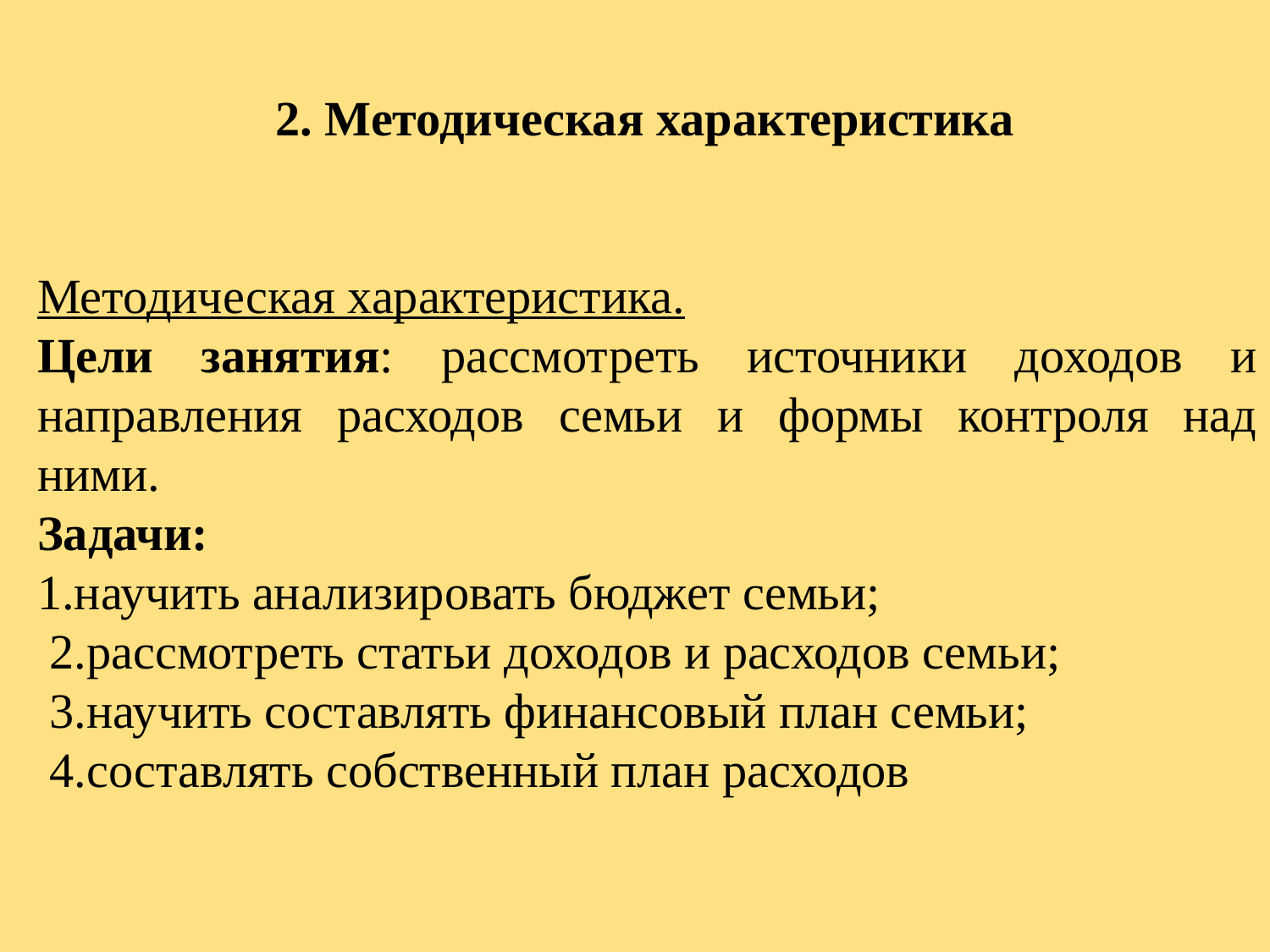

2. Методическая характеристика
Методическая характеристика.
Цели занятия: рассмотреть источники доходов и направления расходов семьи и формы контроля над ними.
Задачи:
1.научить анализировать бюджет семьи;
 2.рассмотреть статьи доходов и расходов семьи;
 3.научить составлять финансовый план семьи;
 4.составлять собственный план расходов